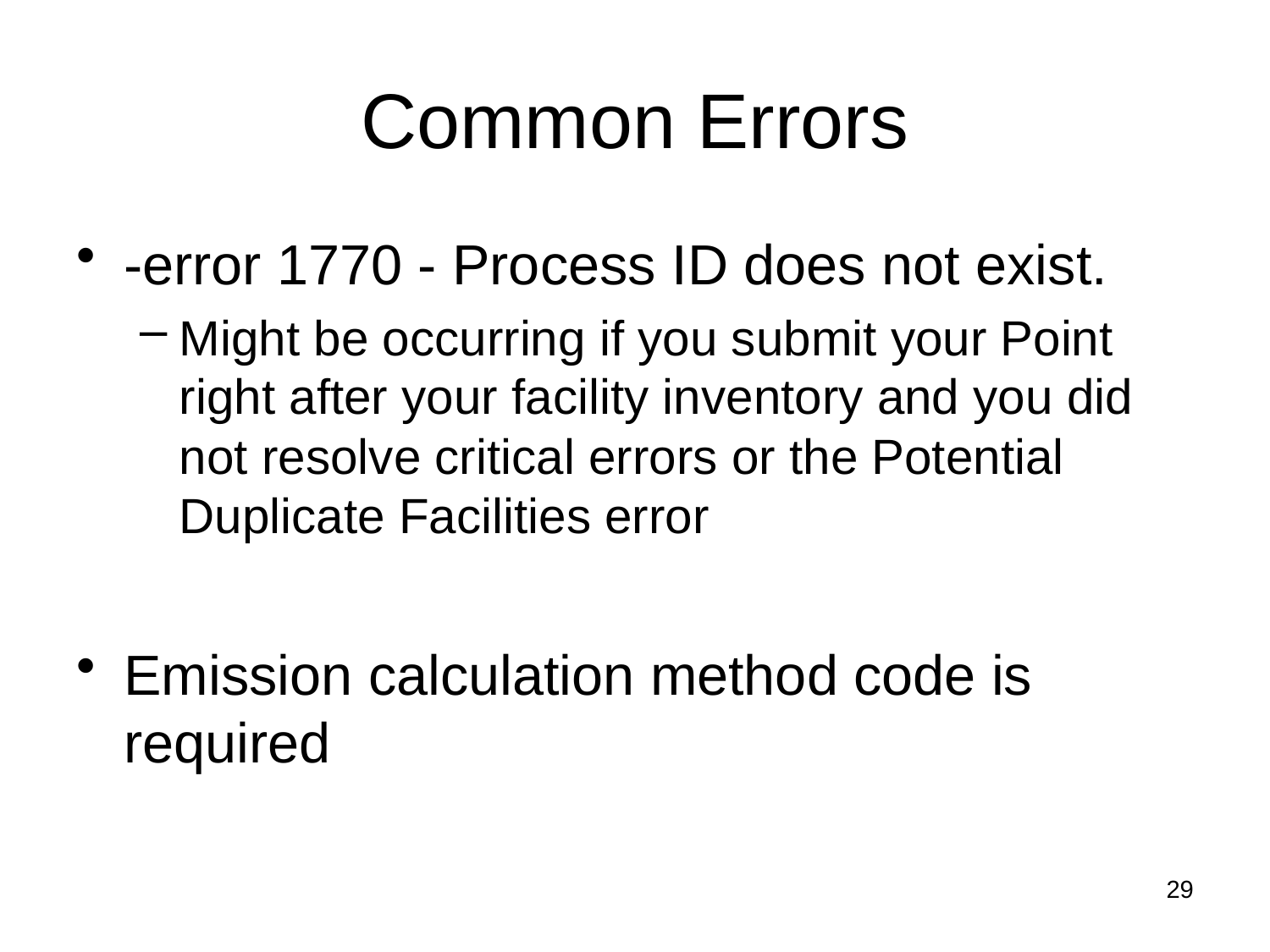

# Common Errors
-error 1770 - Process ID does not exist.
Might be occurring if you submit your Point right after your facility inventory and you did not resolve critical errors or the Potential Duplicate Facilities error

Emission calculation method code is required
29